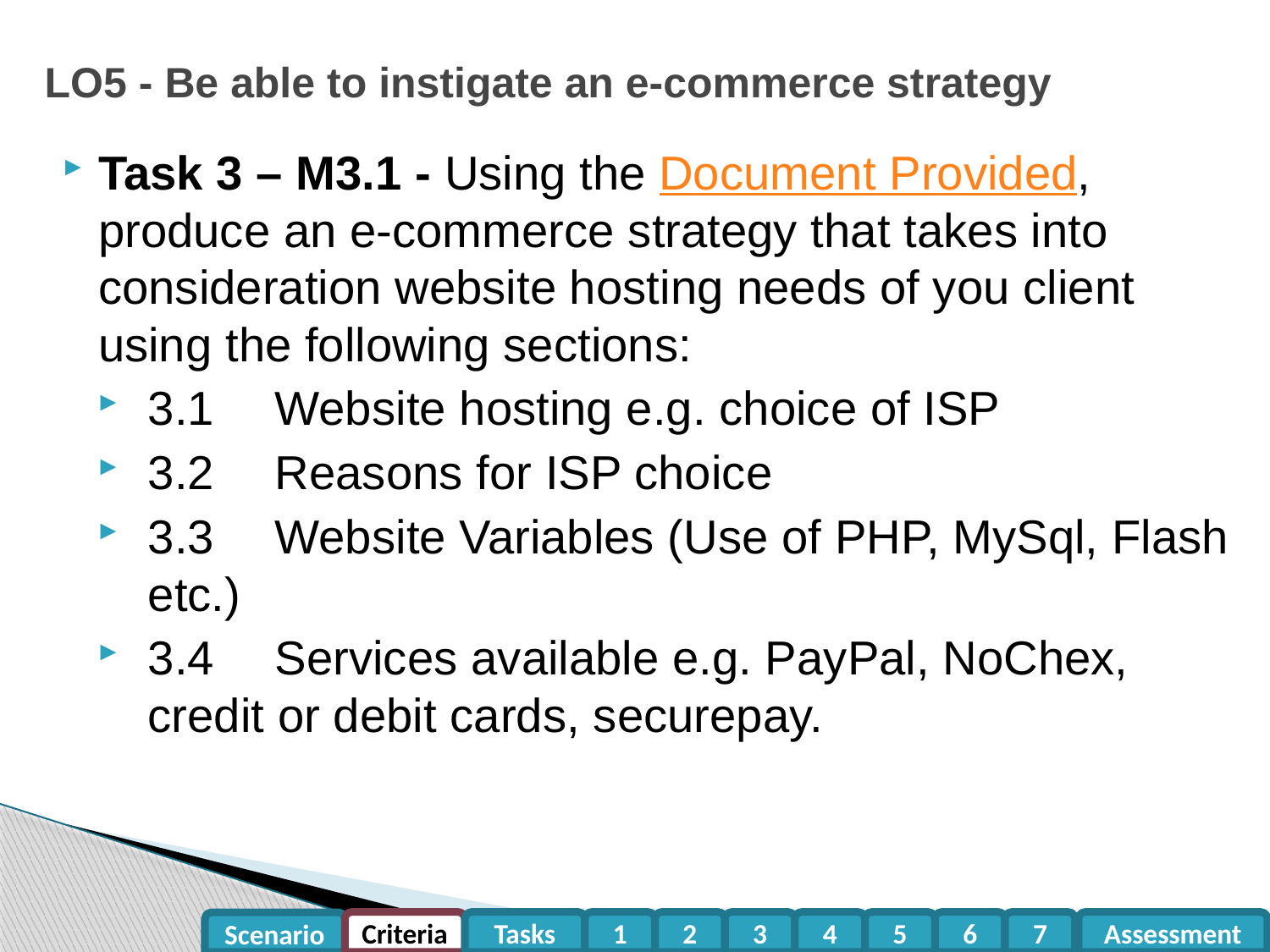

# LO5 - Be able to instigate an e-commerce strategy
Task 3 – M3.1 - Using the Document Provided, produce an e-commerce strategy that takes into consideration website hosting needs of you client using the following sections:
3.1	Website hosting e.g. choice of ISP
3.2	Reasons for ISP choice
3.3	Website Variables (Use of PHP, MySql, Flash etc.)
3.4	Services available e.g. PayPal, NoChex, credit or debit cards, securepay.